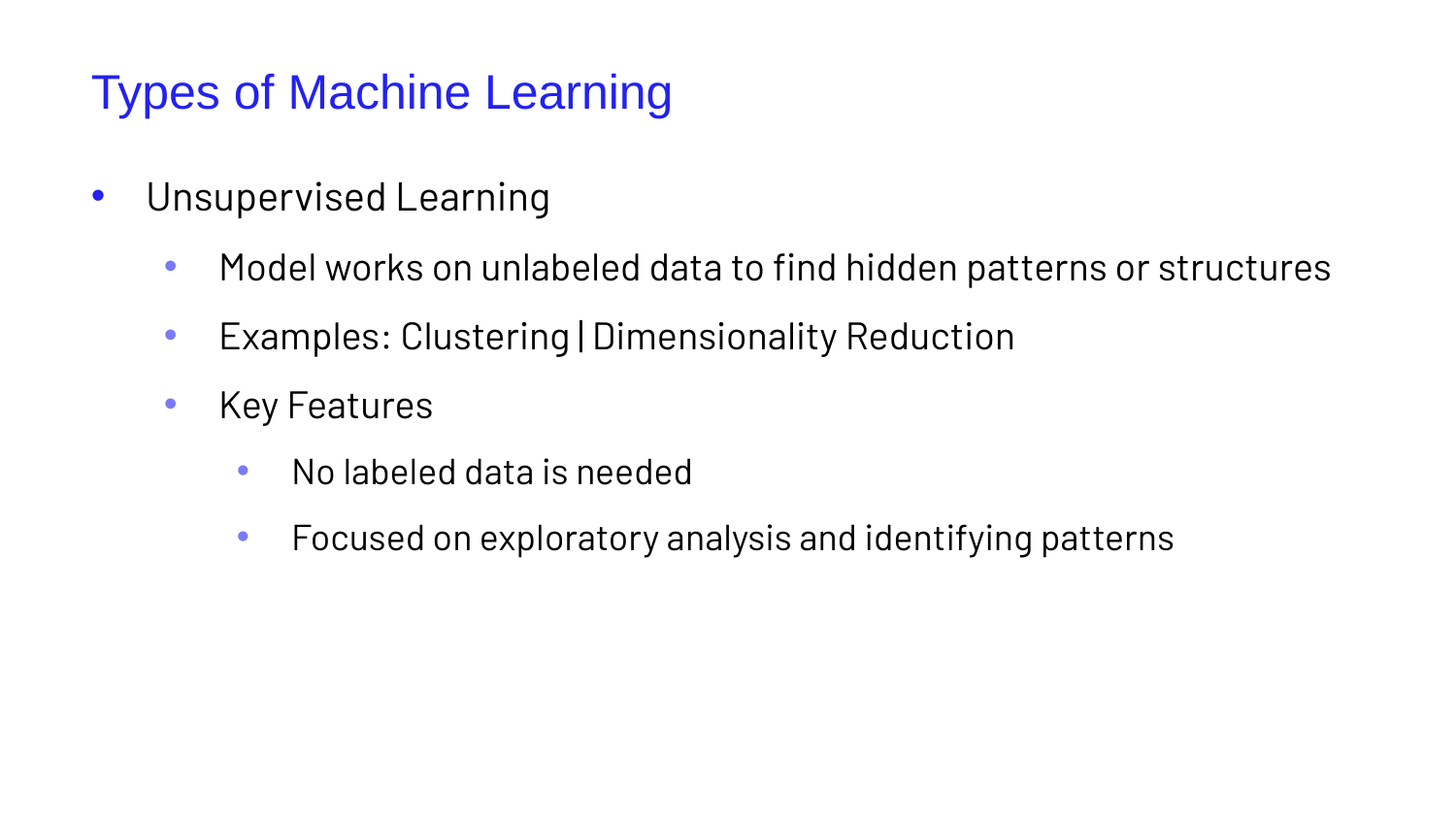

Types of Machine Learning
Unsupervised Learning
Model works on unlabeled data to find hidden patterns or structures
Examples: Clustering | Dimensionality Reduction
Key Features
No labeled data is needed
Focused on exploratory analysis and identifying patterns